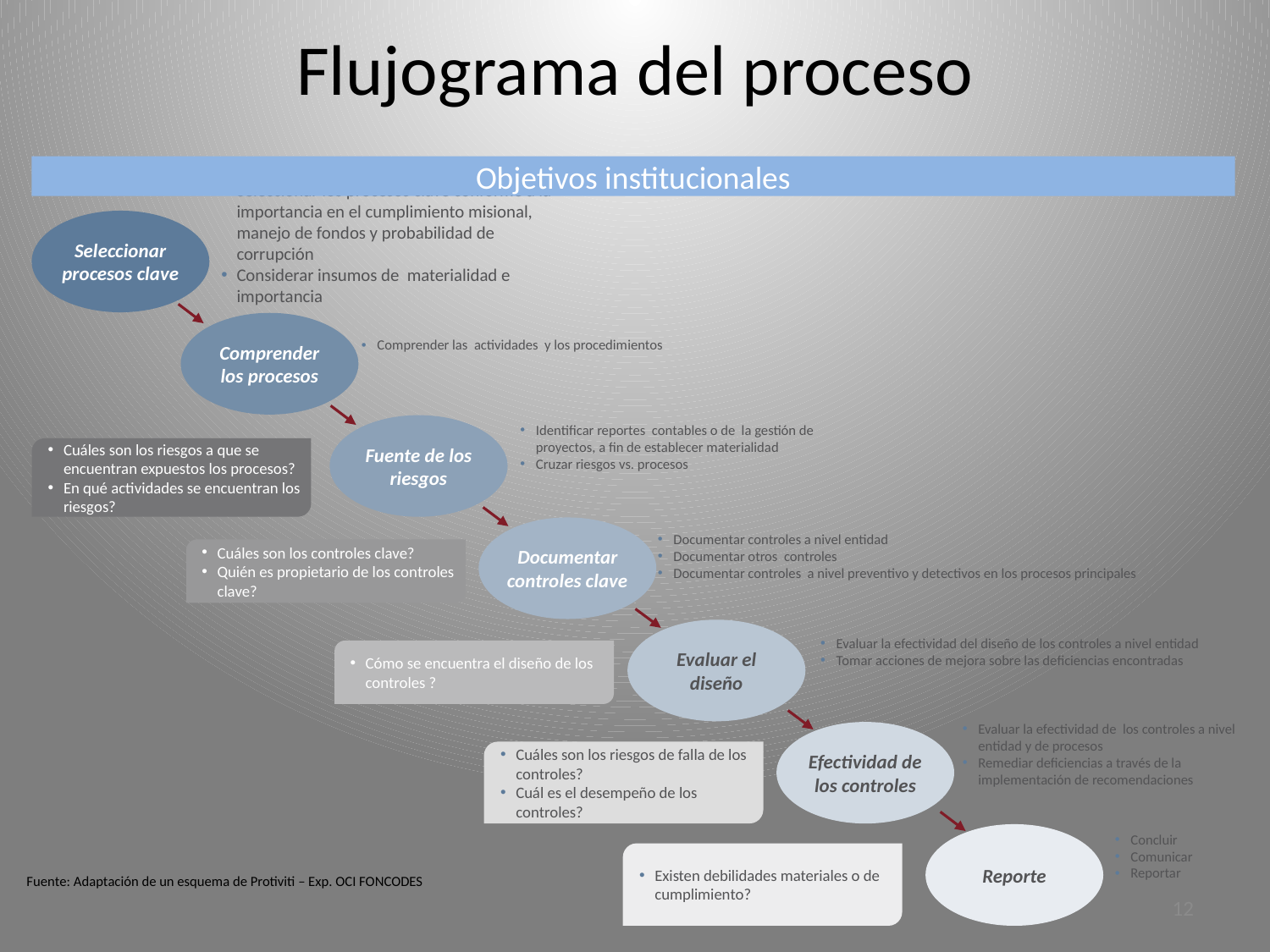

# Flujograma del proceso
Objetivos institucionales
Seleccionar procesos clave
Seleccionar los procesos clave conforme a la importancia en el cumplimiento misional, manejo de fondos y probabilidad de corrupción
Considerar insumos de  materialidad e  importancia
Comprender los procesos
Comprender las  actividades  y los procedimientos
Fuente de los riesgos
Identificar reportes  contables o de  la gestión de proyectos, a fin de establecer materialidad
Cruzar riesgos vs. procesos
Cuáles son los riesgos a que se encuentran expuestos los procesos?
En qué actividades se encuentran los riesgos?
Documentar controles clave
Documentar controles a nivel entidad
Documentar otros  controles
Documentar controles  a nivel preventivo y detectivos en los procesos principales
Cuáles son los controles clave?
Quién es propietario de los controles clave?
Evaluar el diseño
Evaluar la efectividad del diseño de los controles a nivel entidad
Tomar acciones de mejora sobre las deficiencias encontradas
Cómo se encuentra el diseño de los controles ?
Efectividad de los controles
Evaluar la efectividad de  los controles a nivel entidad y de procesos
Remediar deficiencias a través de la implementación de recomendaciones
Cuáles son los riesgos de falla de los controles?
Cuál es el desempeño de los controles?
Reporte
Concluir
Comunicar
Reportar
Existen debilidades materiales o de cumplimiento?
Fuente: Adaptación de un esquema de Protiviti – Exp. OCI FONCODES
12